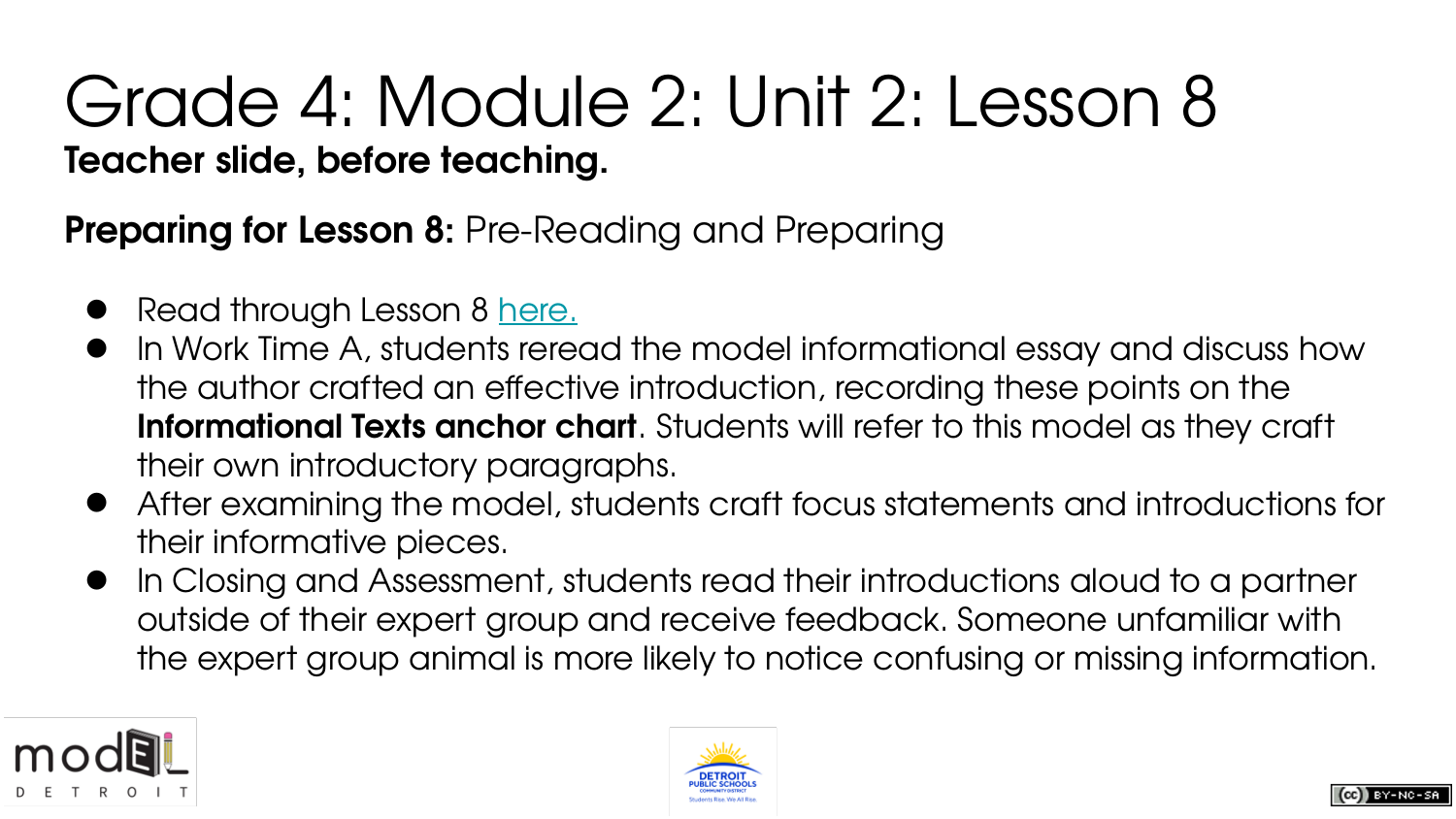

# Grade 4: Module 2: Unit 2: Lesson 8
Teacher slide, before teaching.
Preparing for Lesson 8: Pre-Reading and Preparing

Read through Lesson 8 here.
In Work Time A, students reread the model informational essay and discuss how the author crafted an effective introduction, recording these points on the Informational Texts anchor chart. Students will refer to this model as they craft their own introductory paragraphs.
After examining the model, students craft focus statements and introductions for their informative pieces.
In Closing and Assessment, students read their introductions aloud to a partner outside of their expert group and receive feedback. Someone unfamiliar with the expert group animal is more likely to notice confusing or missing information.